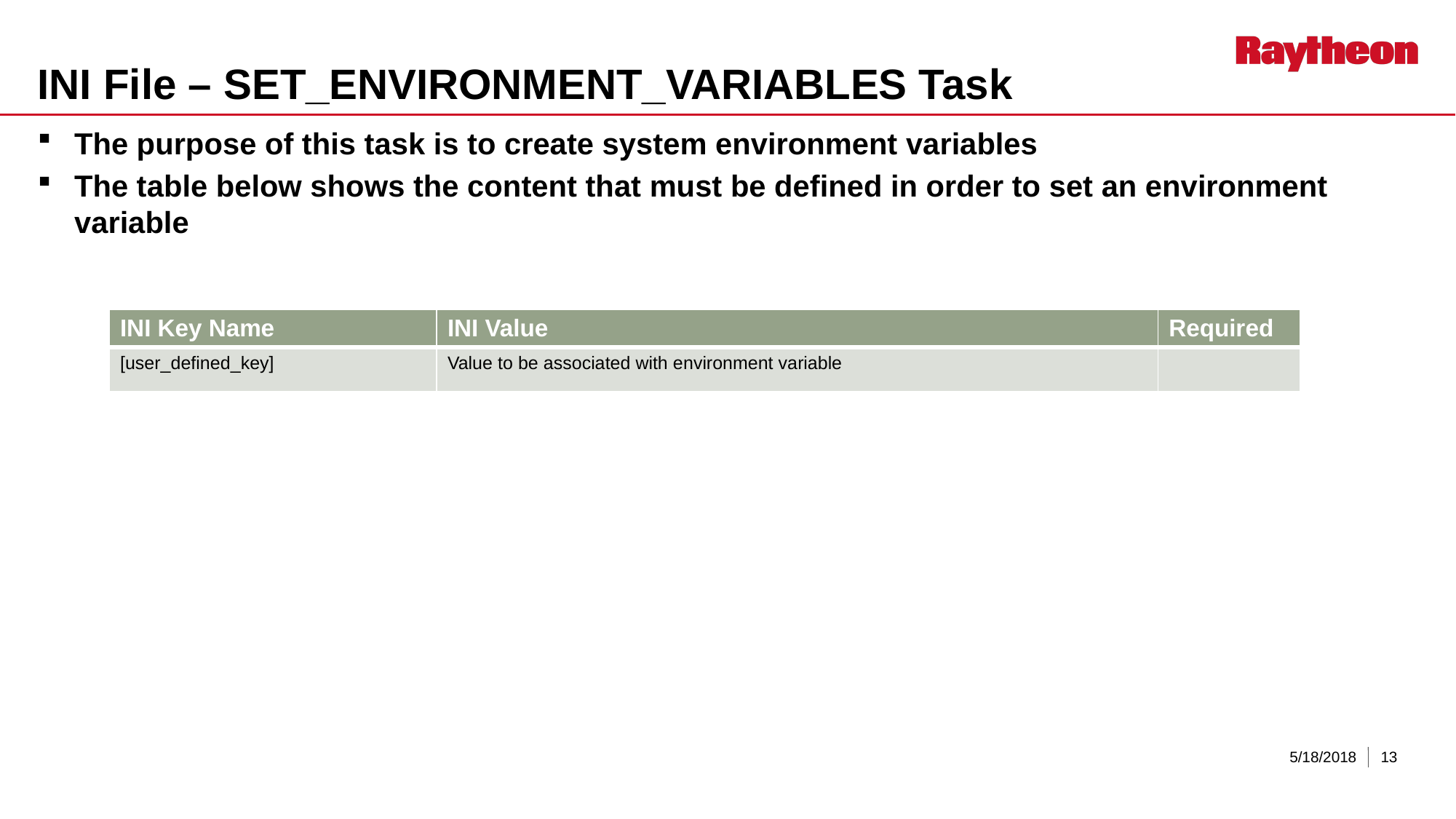

# INI File – SET_ENVIRONMENT_VARIABLES Task
The purpose of this task is to create system environment variables
The table below shows the content that must be defined in order to set an environment variable
| INI Key Name | INI Value | Required |
| --- | --- | --- |
| [user\_defined\_key] | Value to be associated with environment variable |  |
5/18/2018
13